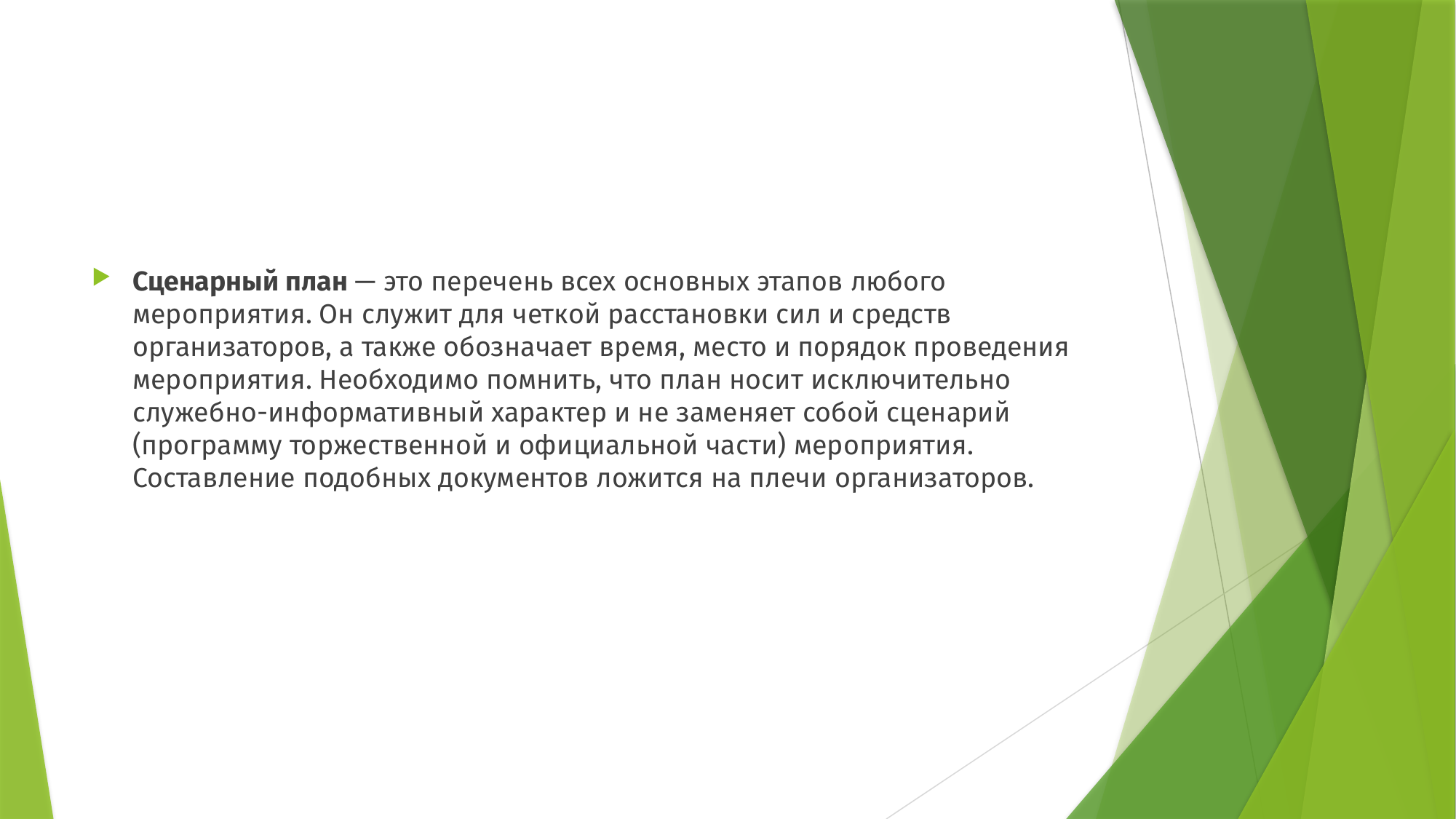

#
Сценарный план — это перечень всех основных этапов любого мероприятия. Он служит для четкой расстановки сил и средств организаторов, а также обозначает время, место и порядок проведения мероприятия. Необходимо помнить, что план носит исключительно служебно-информативный характер и не заменяет собой сценарий (программу торжественной и официальной части) мероприятия. Составление подобных документов ложится на плечи организаторов.